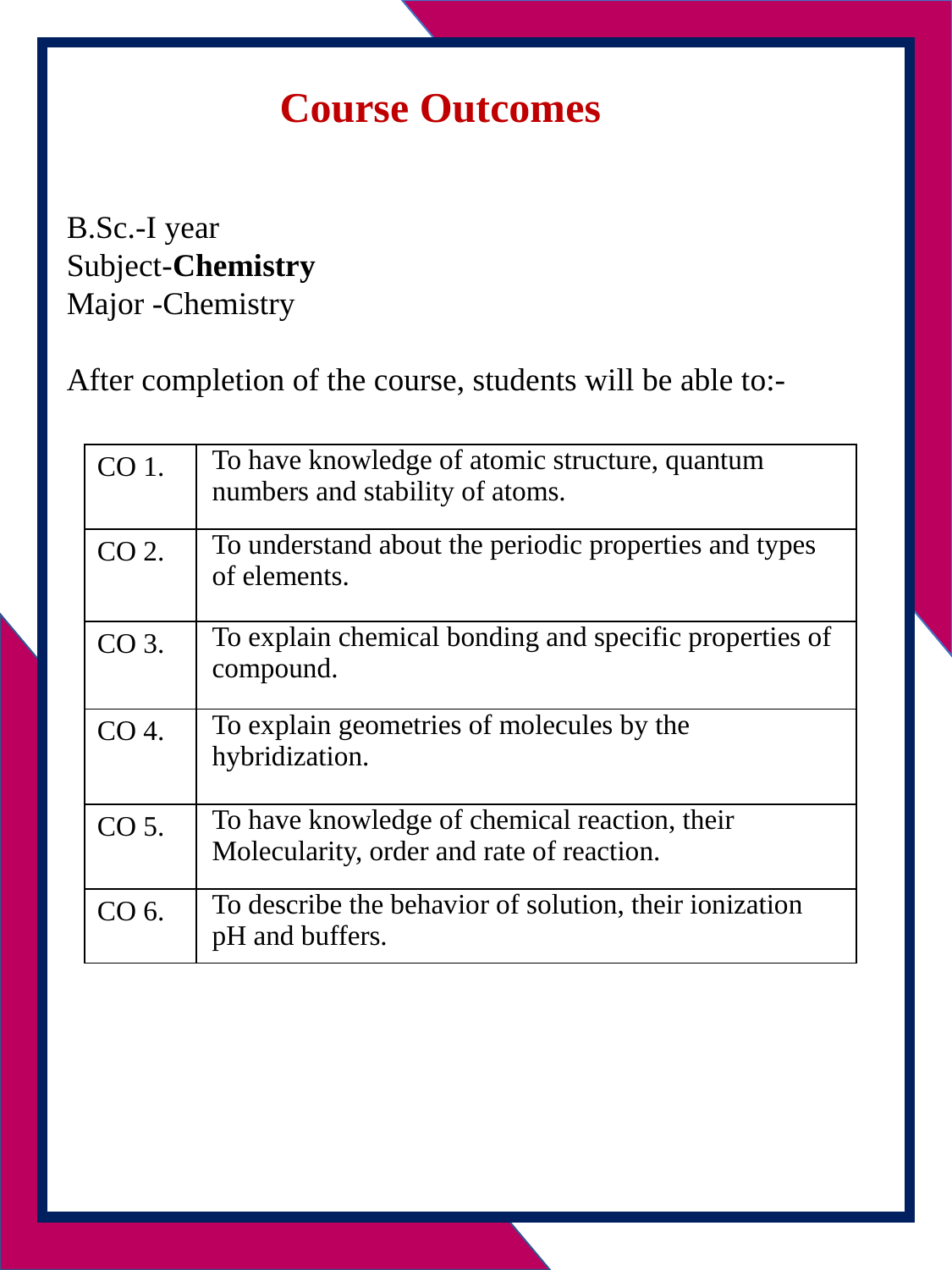

Course Outcomes

B.Sc.-I year
Subject-Chemistry
Major -Chemistry

After completion of the course, students will be able to:-

| CO 1. | To have knowledge of atomic structure, quantum numbers and stability of atoms. |
| --- | --- |
| CO 2. | To understand about the periodic properties and types of elements. |
| CO 3. | To explain chemical bonding and specific properties of compound. |
| CO 4. | To explain geometries of molecules by the hybridization. |
| CO 5. | To have knowledge of chemical reaction, their Molecularity, order and rate of reaction. |
| CO 6. | To describe the behavior of solution, their ionization pH and buffers. |